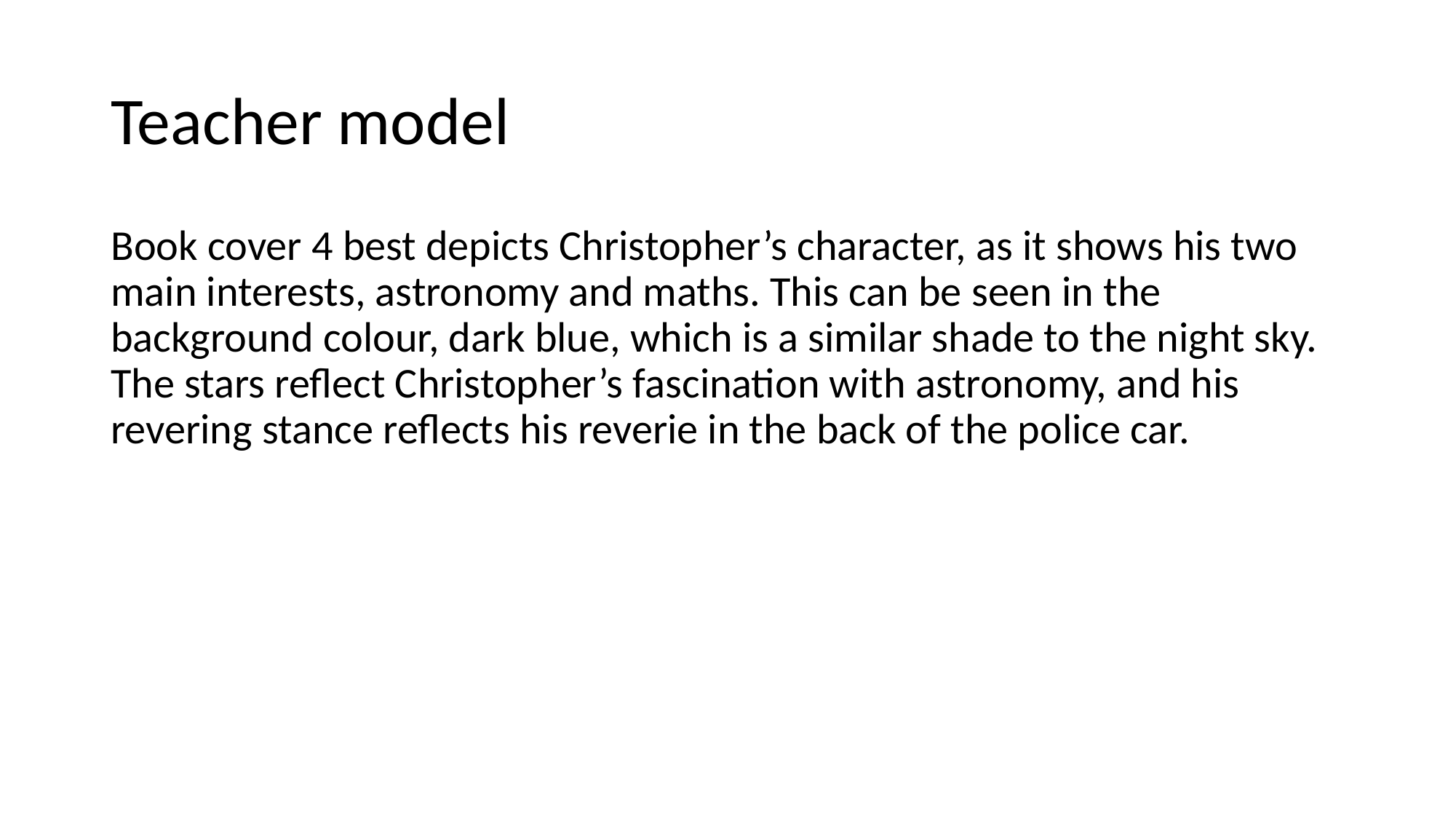

# Teacher model
Book cover 4 best depicts Christopher’s character, as it shows his two main interests, astronomy and maths. This can be seen in the background colour, dark blue, which is a similar shade to the night sky. The stars reflect Christopher’s fascination with astronomy, and his revering stance reflects his reverie in the back of the police car.